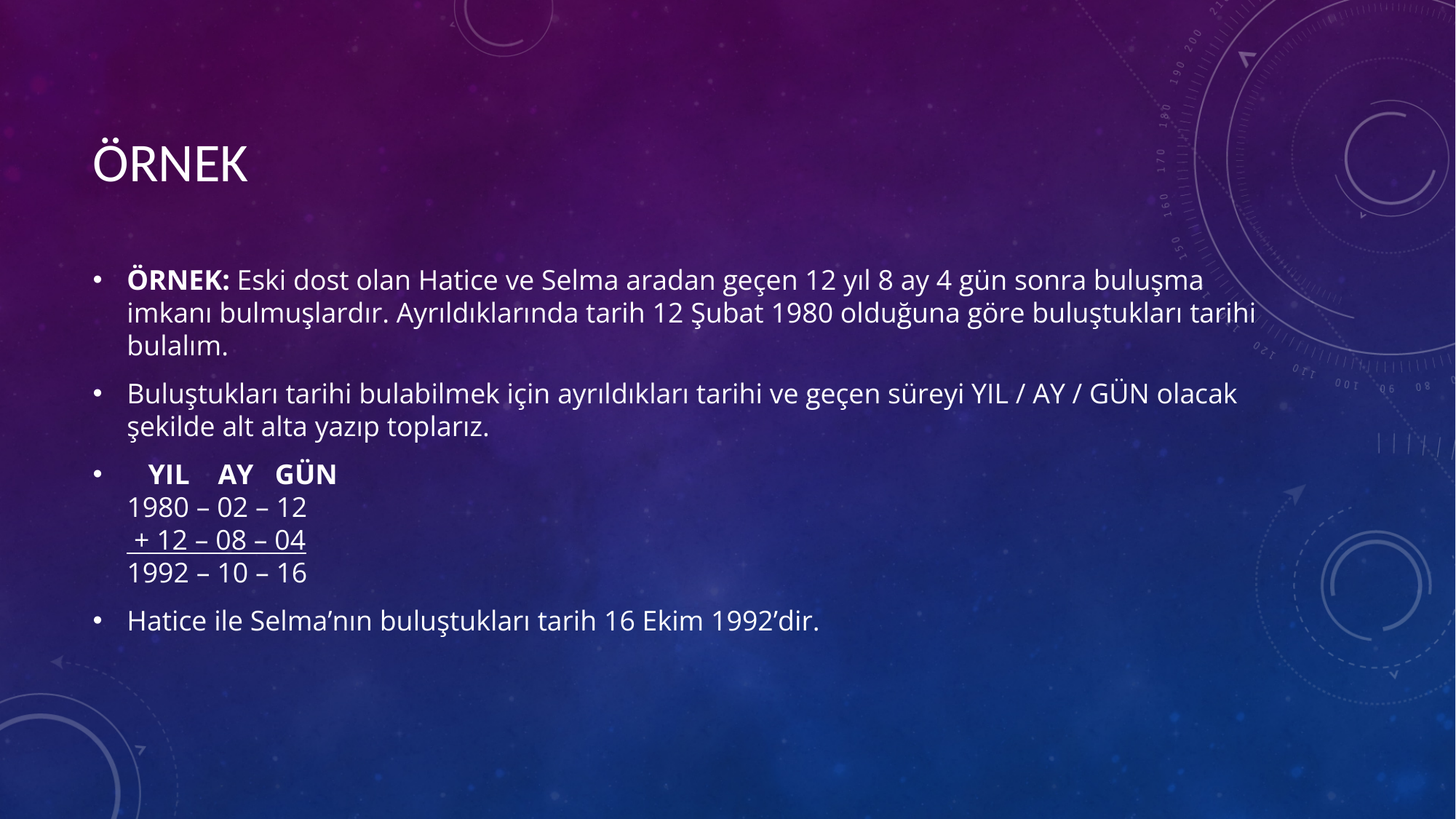

# Örnek
ÖRNEK: Eski dost olan Hatice ve Selma aradan geçen 12 yıl 8 ay 4 gün sonra buluşma imkanı bulmuşlardır. Ayrıldıklarında tarih 12 Şubat 1980 olduğuna göre buluştukları tarihi bulalım.
Buluştukları tarihi bulabilmek için ayrıldıkları tarihi ve geçen süreyi YIL / AY / GÜN olacak şekilde alt alta yazıp toplarız.
   YIL    AY   GÜN
1980 – 02 – 12
 + 12 – 08 – 04
1992 – 10 – 16
Hatice ile Selma’nın buluştukları tarih 16 Ekim 1992’dir.